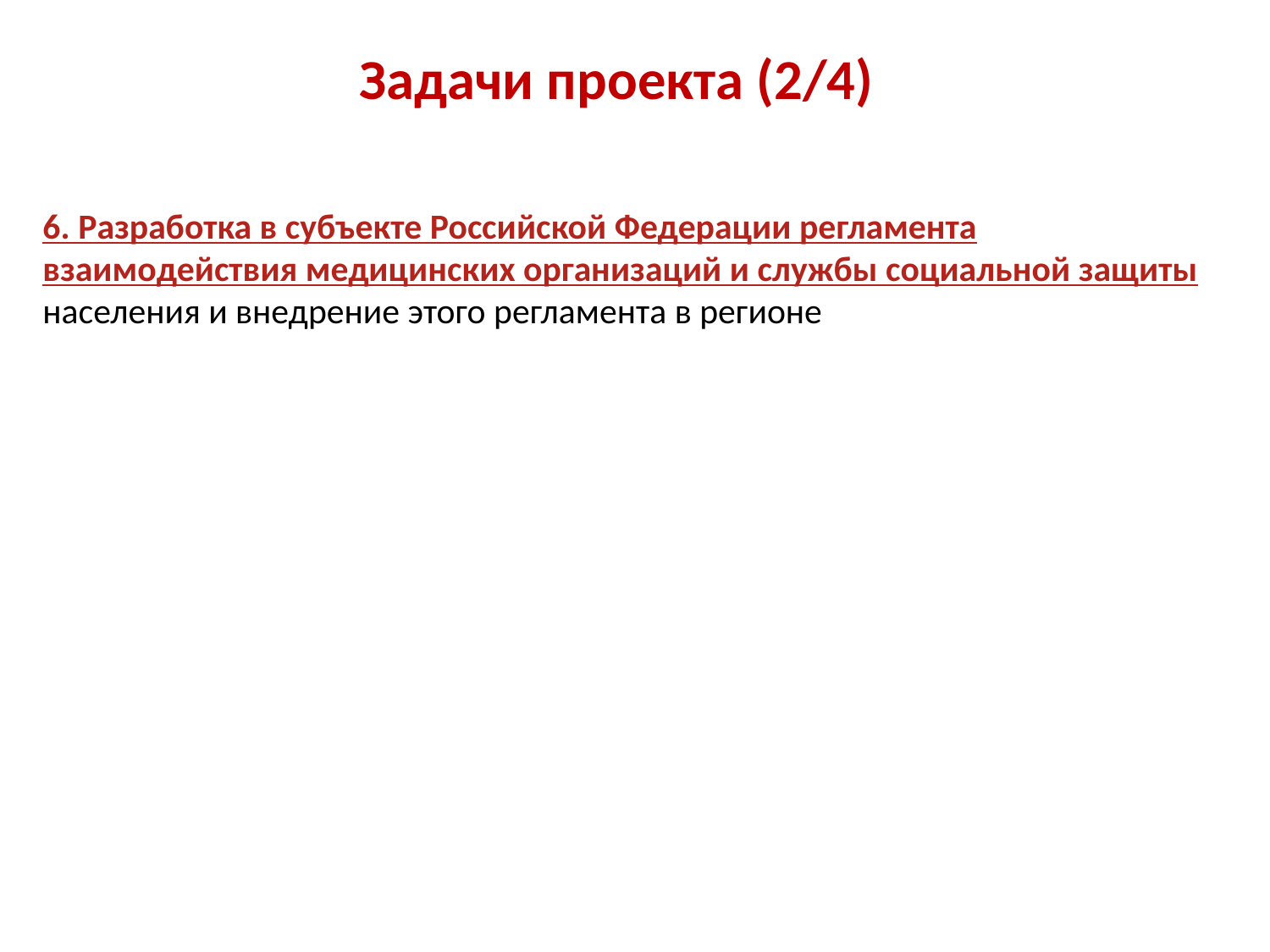

# Задачи проекта (2/4)
6. Разработка в субъекте Российской Федерации регламента взаимодействия медицинских организаций и службы социальной защиты населения и внедрение этого регламента в регионе